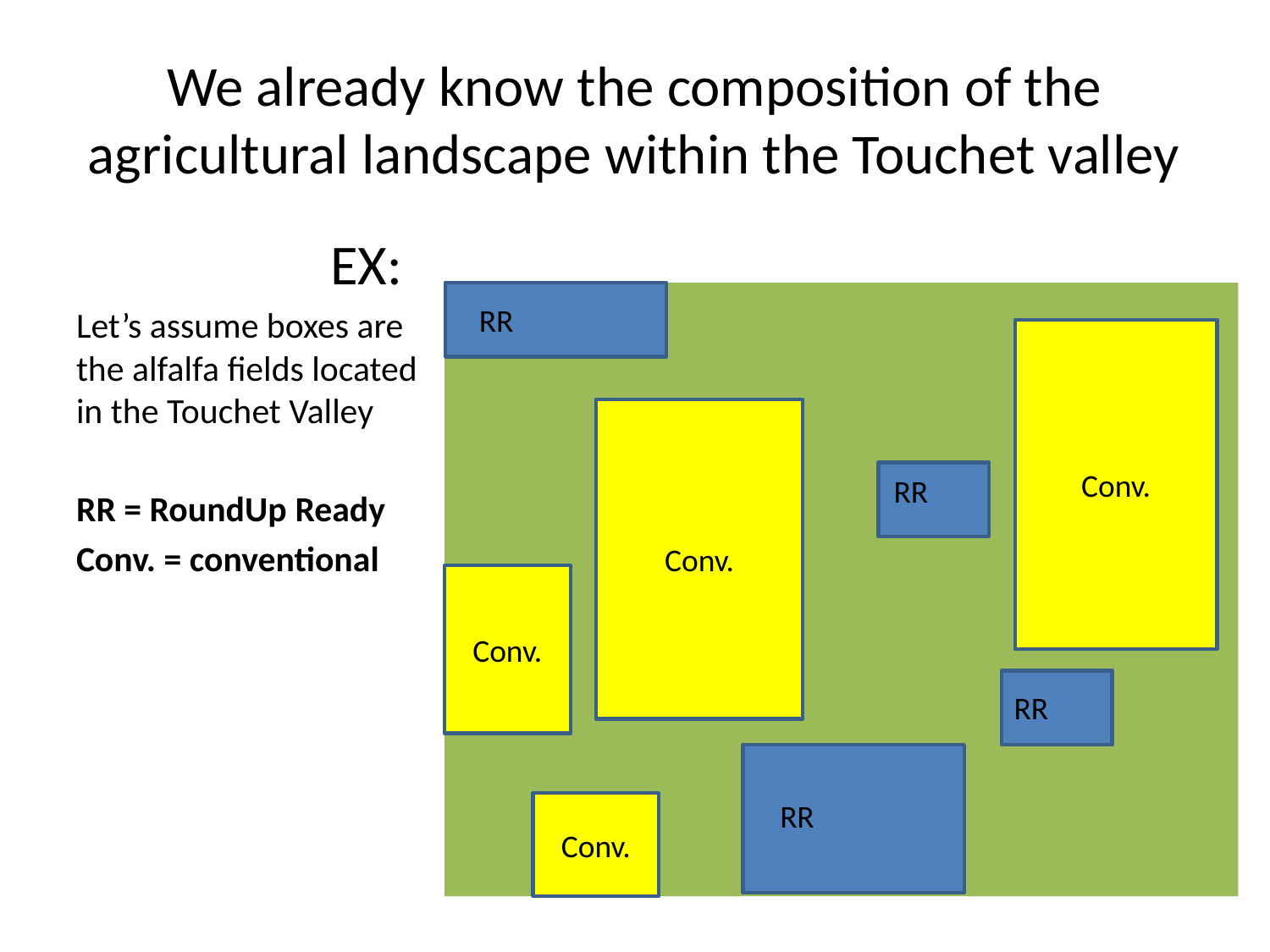

# We already know the composition of the agricultural landscape within the Touchet valley
		EX:
Let’s assume boxes are the alfalfa fields located in the Touchet Valley

RR = RoundUp Ready
Conv. = conventional

RR
Conv.
Conv.

RR
Conv.

RR

RR
Conv.